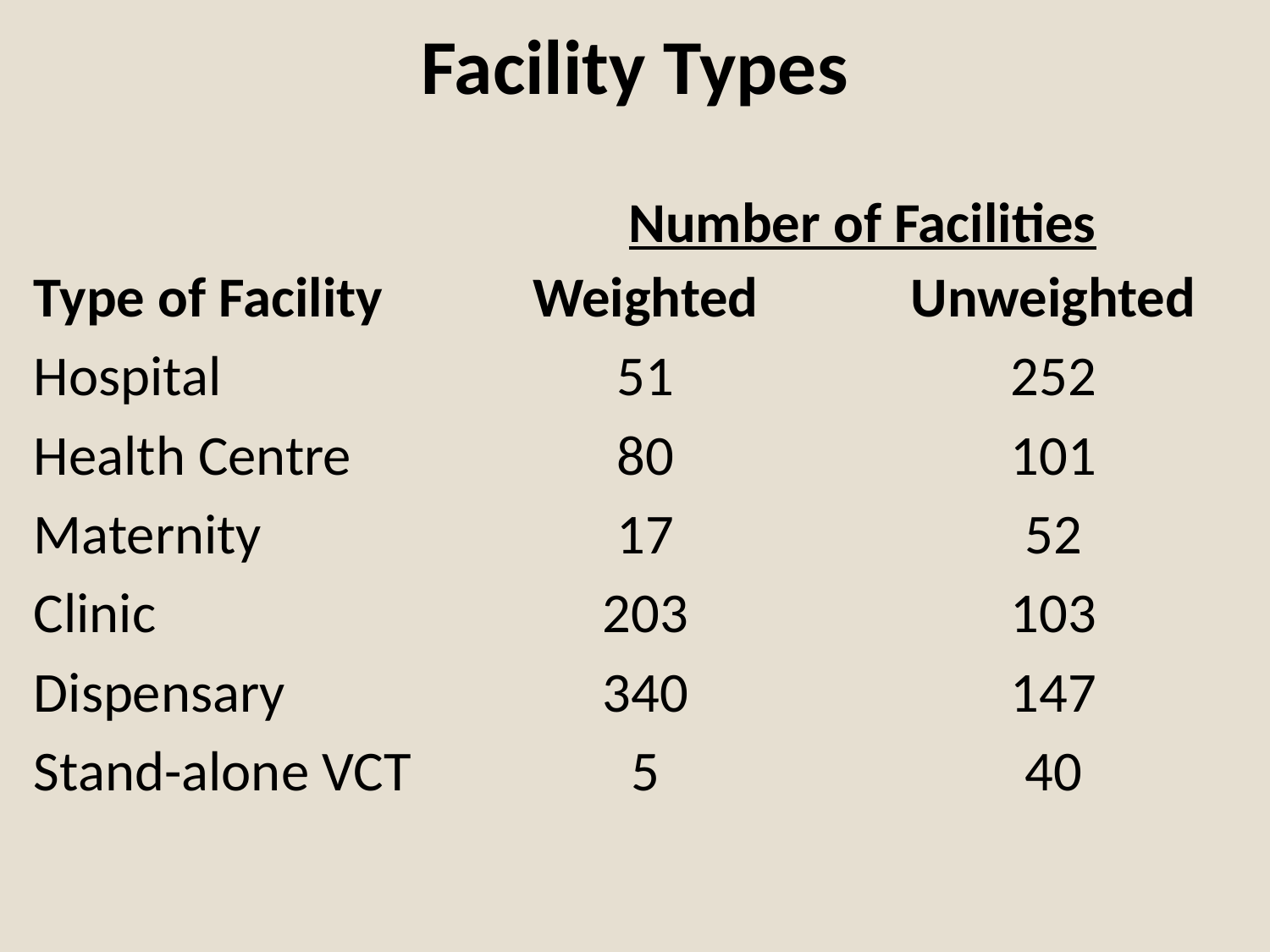

# Facility Types
Number of Facilities
Type of Facility
Hospital
Health Centre
Maternity
Clinic
Dispensary
Stand-alone VCT
Weighted
51
80
17
203
340
5
Unweighted
252
101
52
103
147
40